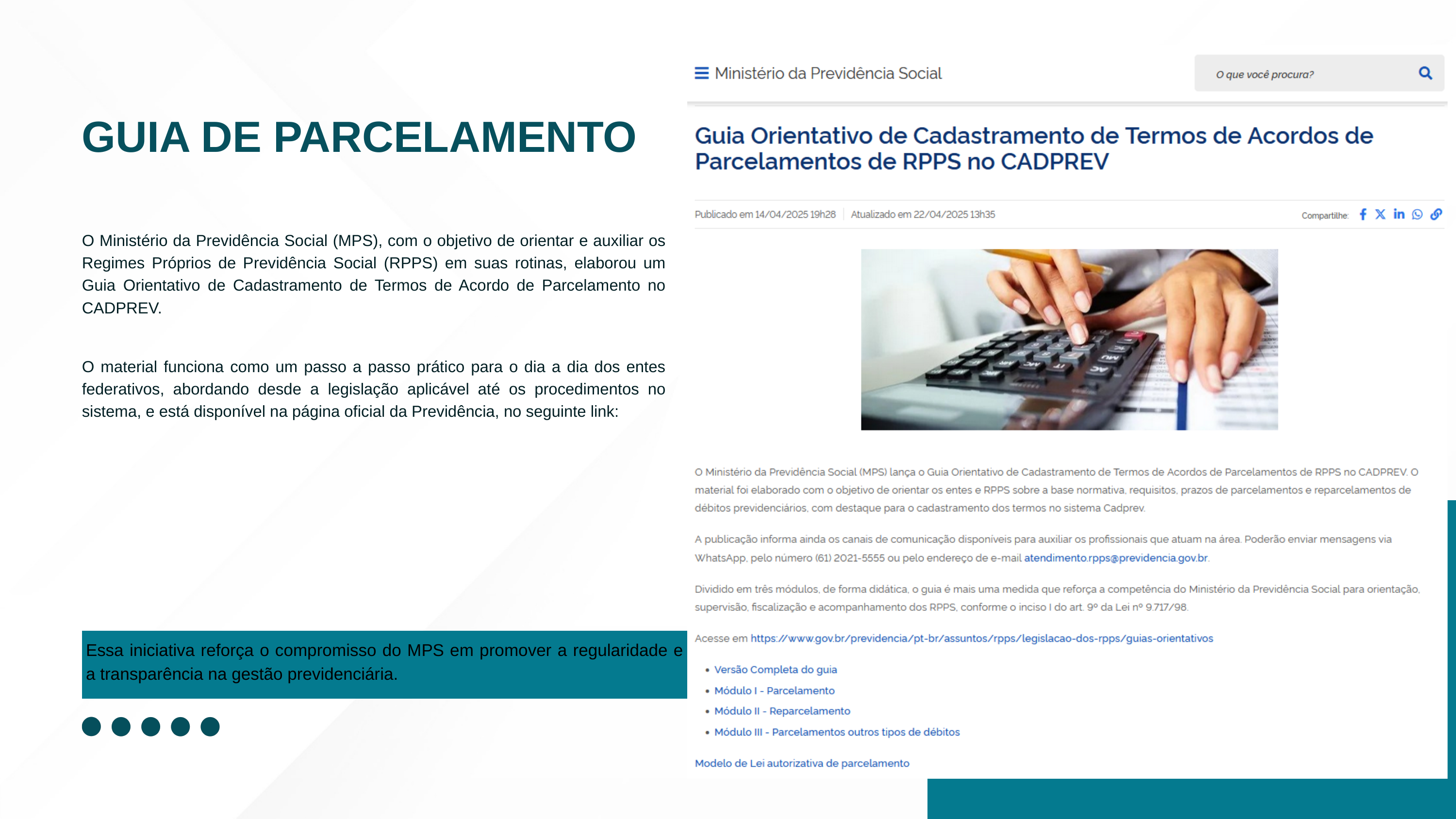

GUIA DE PARCELAMENTO
O Ministério da Previdência Social (MPS), com o objetivo de orientar e auxiliar os Regimes Próprios de Previdência Social (RPPS) em suas rotinas, elaborou um Guia Orientativo de Cadastramento de Termos de Acordo de Parcelamento no CADPREV.
O material funciona como um passo a passo prático para o dia a dia dos entes federativos, abordando desde a legislação aplicável até os procedimentos no sistema, e está disponível na página oficial da Previdência, no seguinte link:

Essa iniciativa reforça o compromisso do MPS em promover a regularidade e a transparência na gestão previdenciária.